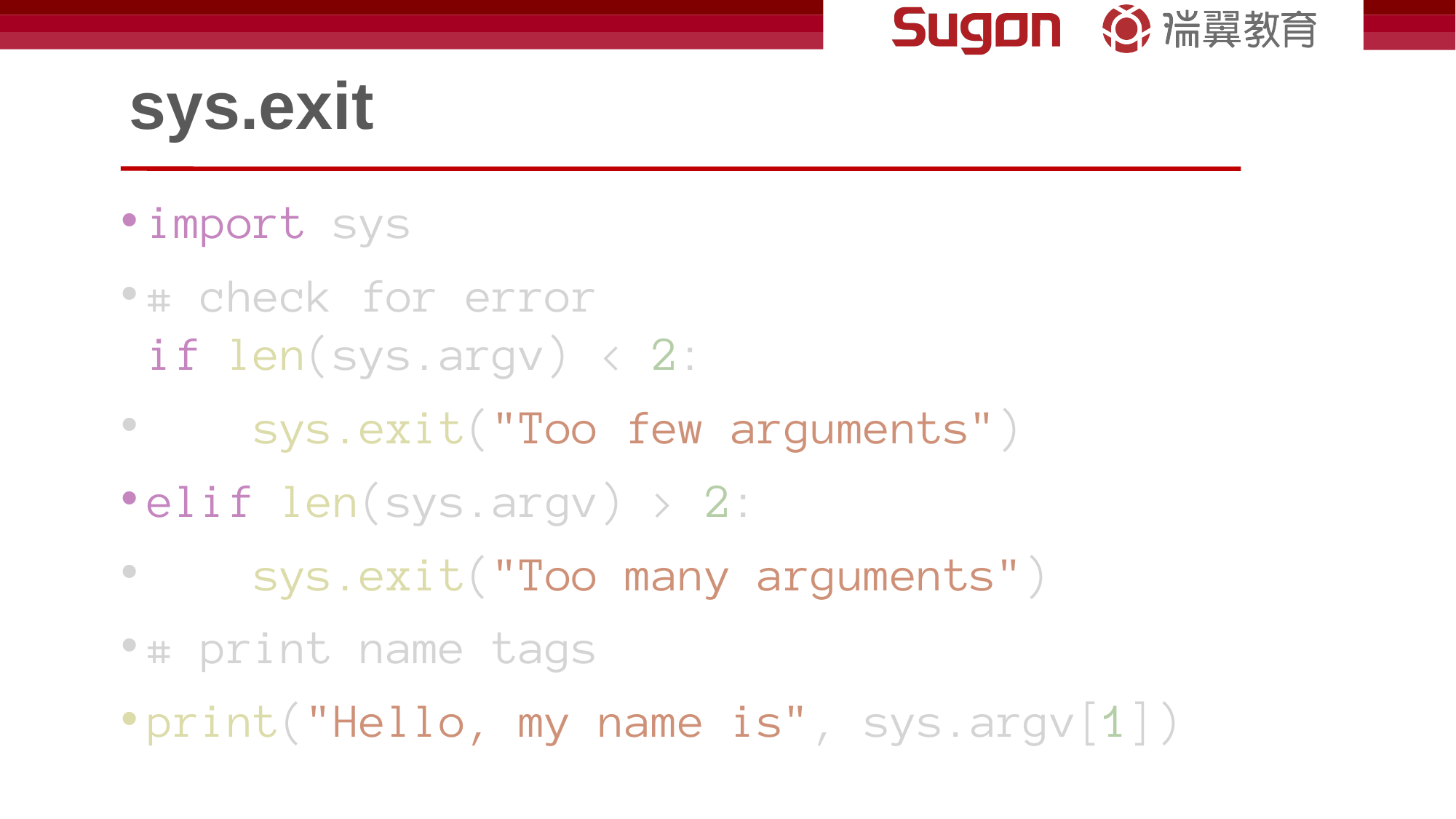

# sys.exit
import sys
# check for error if len(sys.argv) < 2:
    sys.exit("Too few arguments")
elif len(sys.argv) > 2:
    sys.exit("Too many arguments")
# print name tags
print("Hello, my name is", sys.argv[1])